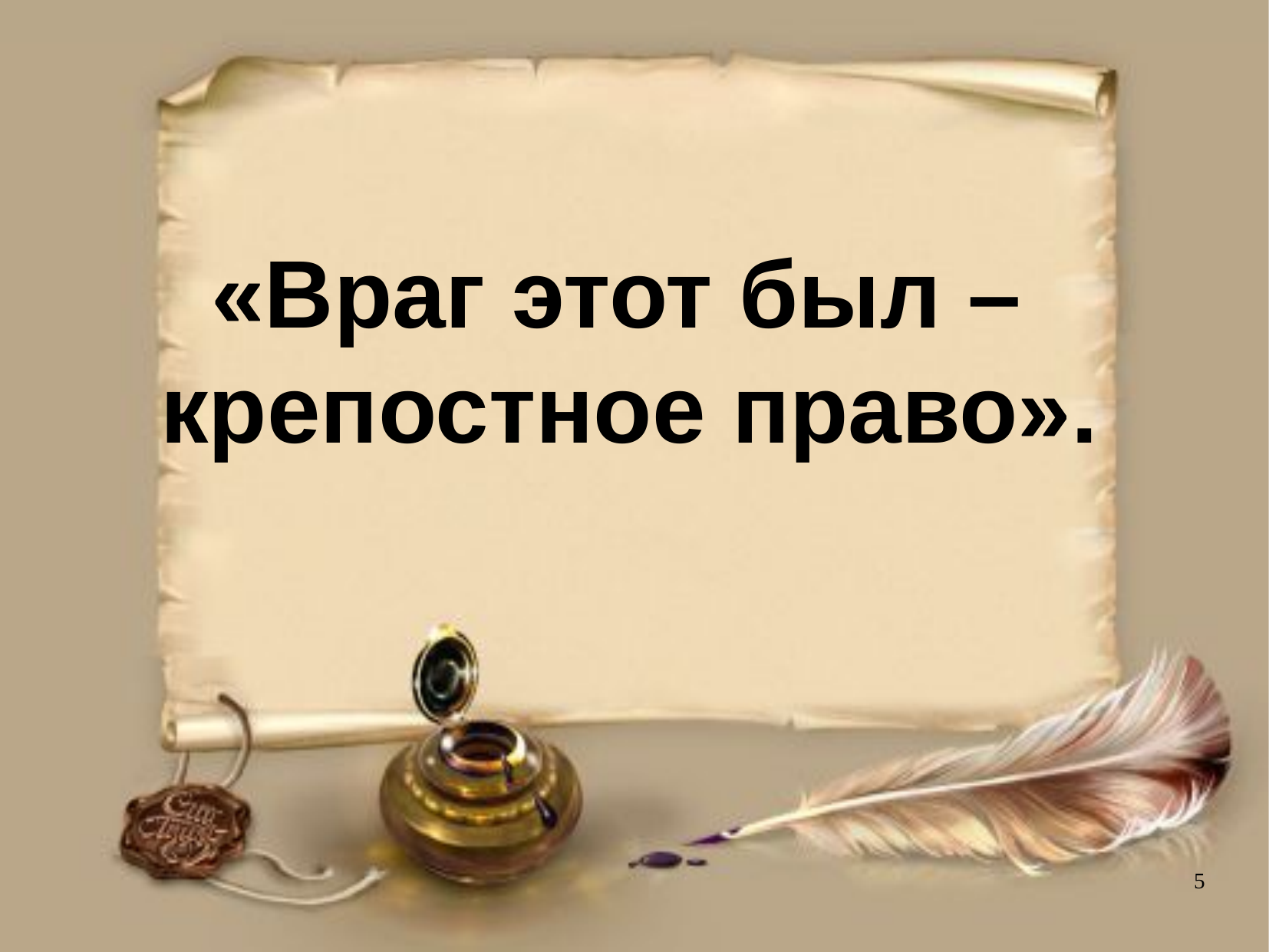

«Враг этот был –
крепостное право».
5